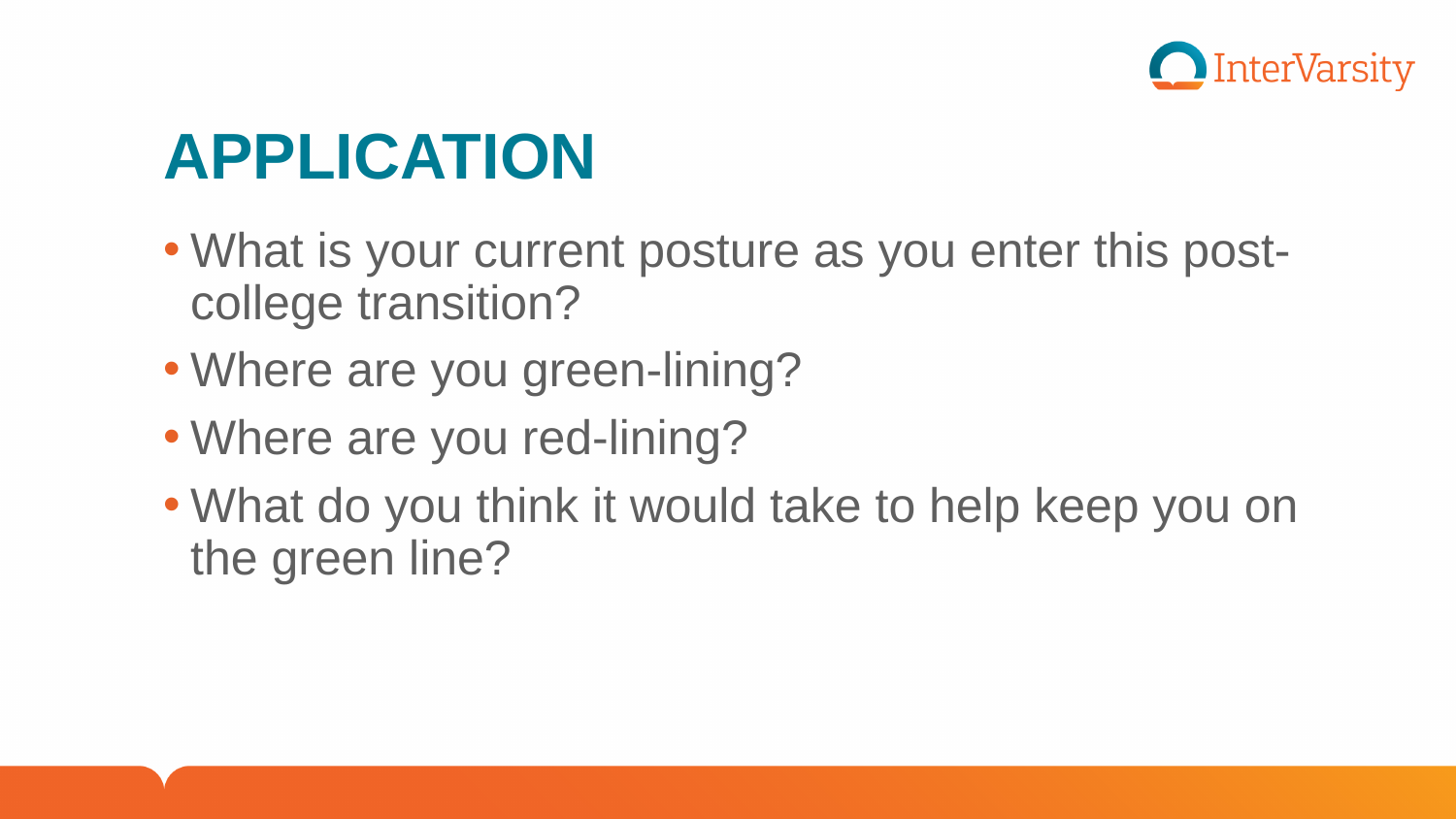

# APPLICATION
What is your current posture as you enter this post-college transition?
Where are you green-lining?
Where are you red-lining?
What do you think it would take to help keep you on the green line?